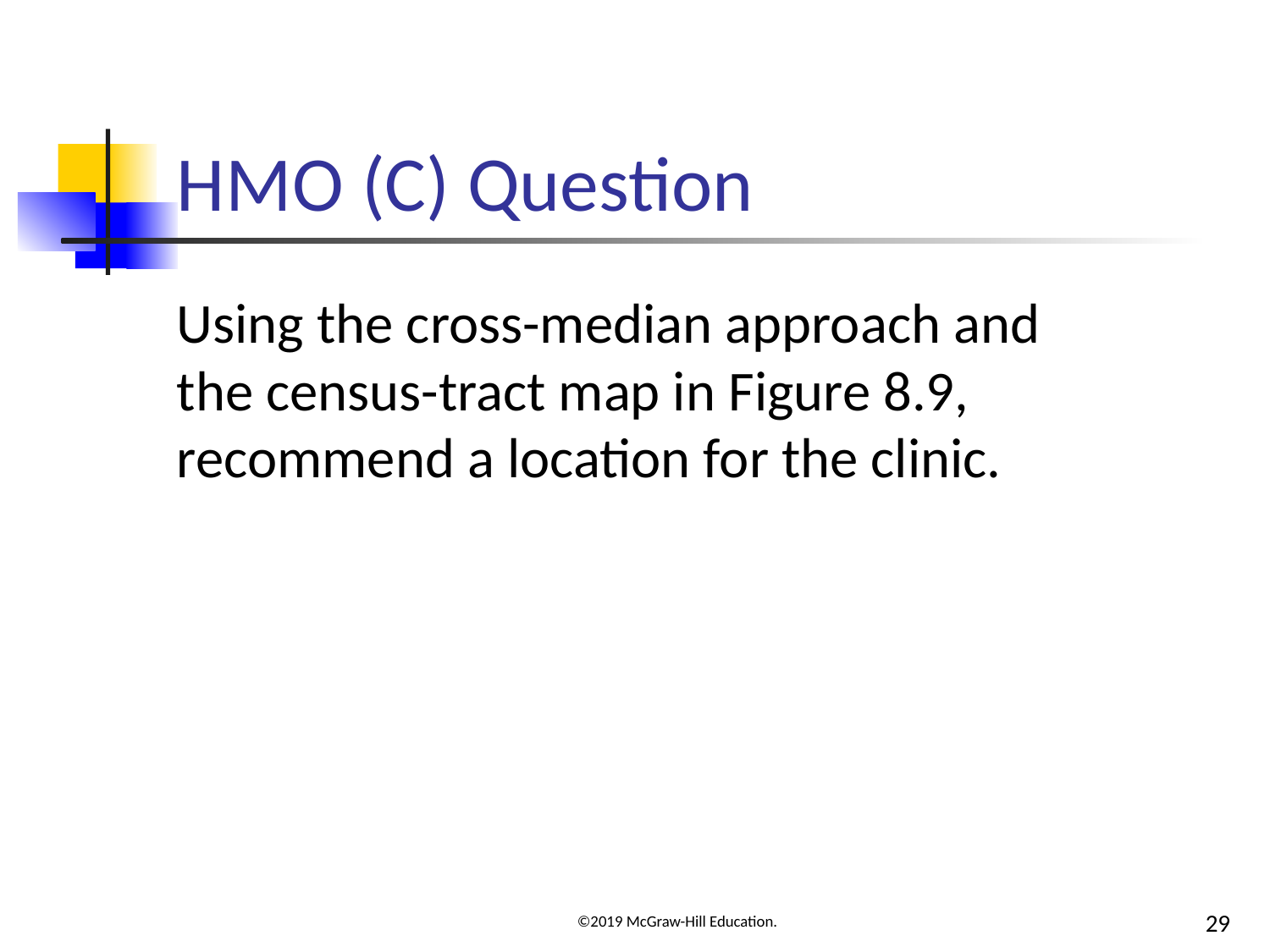

# H M O (C) Question
Using the cross-median approach and the census-tract map in Figure 8.9, recommend a location for the clinic.